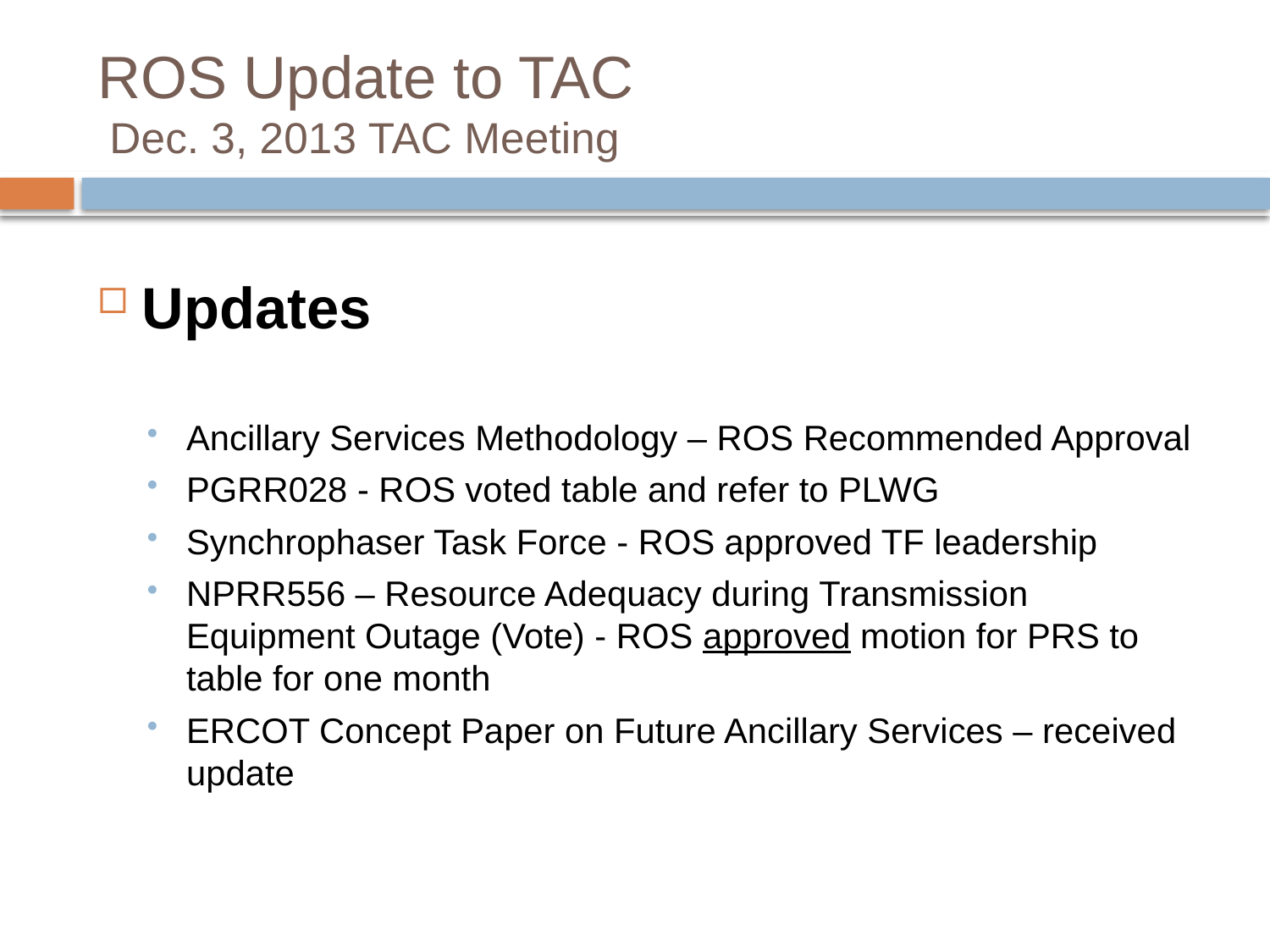

# ROS Update to TAC Dec. 3, 2013 TAC Meeting

Updates

Ancillary Services Methodology – ROS Recommended Approval
PGRR028 - ROS voted table and refer to PLWG
Synchrophaser Task Force - ROS approved TF leadership
NPRR556 – Resource Adequacy during Transmission Equipment Outage (Vote) - ROS approved motion for PRS to table for one month
ERCOT Concept Paper on Future Ancillary Services – received update